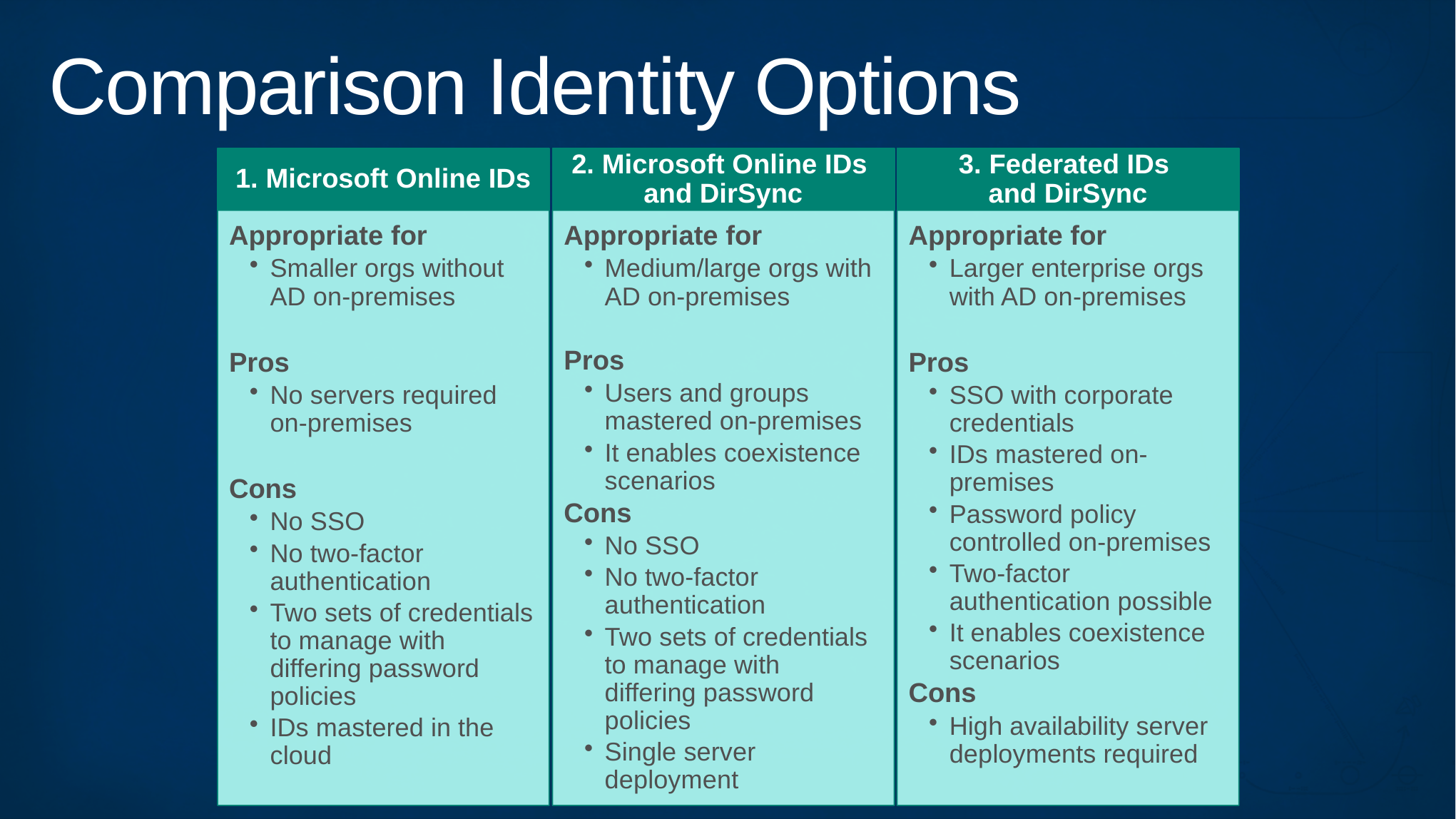

# Comparison Identity Options
1. Microsoft Online IDs
2. Microsoft Online IDs
and DirSync
3. Federated IDs
and DirSync
Appropriate for
Smaller orgs without AD on-premises

Pros
No servers required on-premises

Cons
No SSO
No two-factor authentication
Two sets of credentials to manage with differing password policies
IDs mastered in the cloud
Appropriate for
Medium/large orgs with AD on-premises

Pros
Users and groups mastered on-premises
It enables coexistence scenarios
Cons
No SSO
No two-factor authentication
Two sets of credentials to manage with differing password policies
Single server deployment
Appropriate for
Larger enterprise orgs with AD on-premises

Pros
SSO with corporate credentials
IDs mastered on-premises
Password policy controlled on-premises
Two-factor authentication possible
It enables coexistence scenarios
Cons
High availability server deployments required